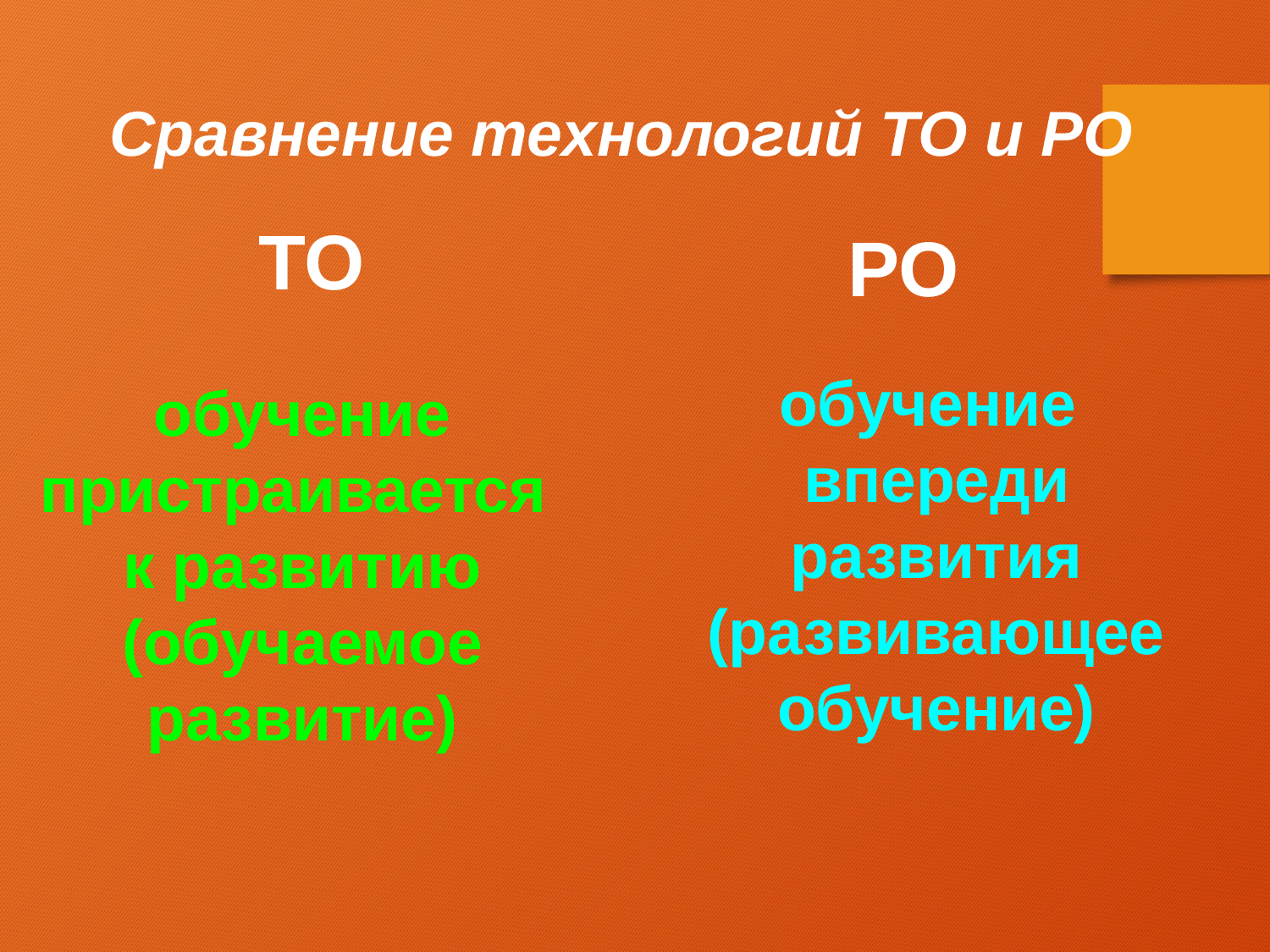

Сравнение технологий ТО и РО
ТО
РО
обучение
впереди
развития
(развивающее
обучение)
обучение
пристраивается
к развитию
(обучаемое
развитие)